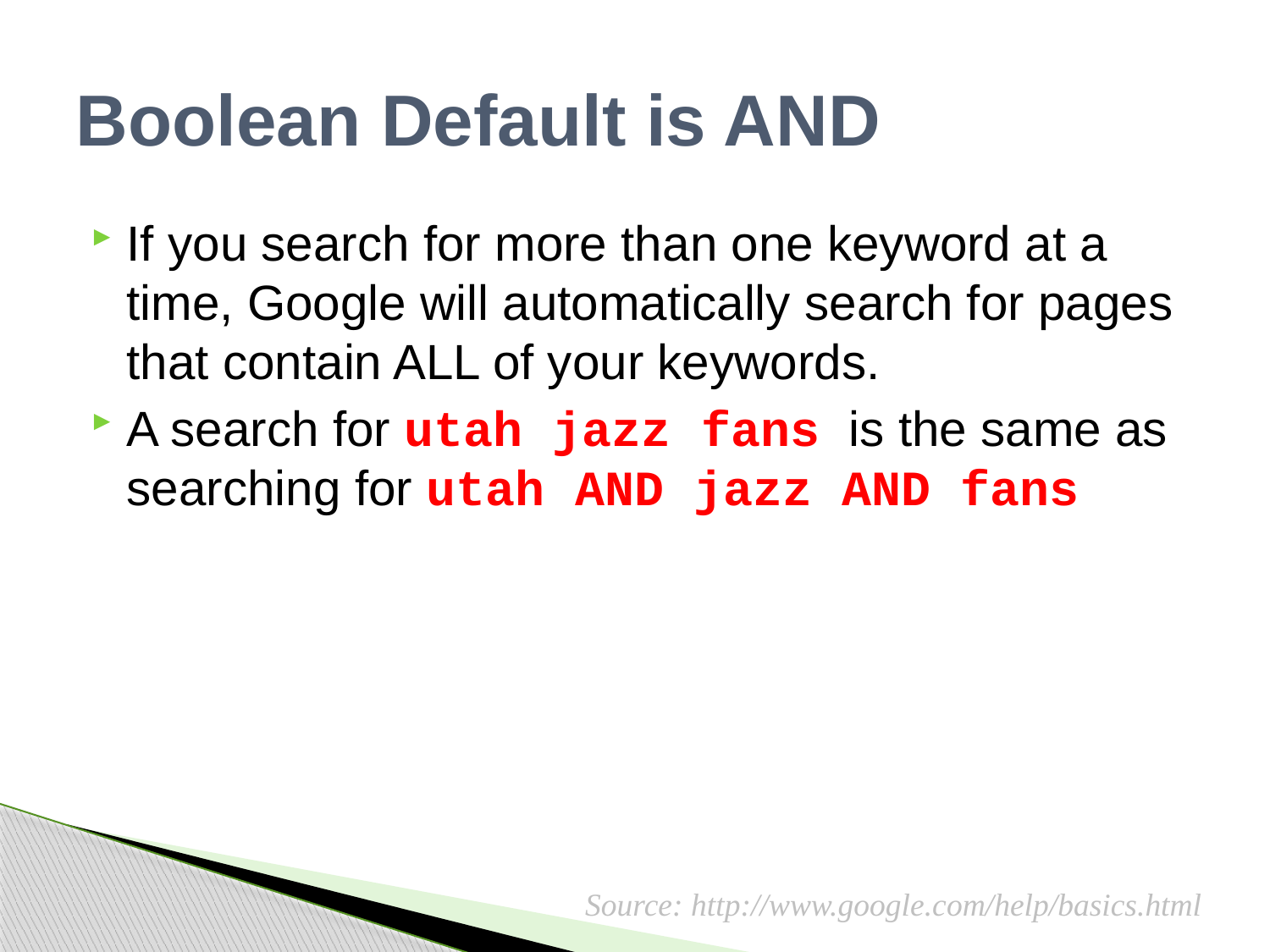

# Boolean Default is AND
If you search for more than one keyword at a time, Google will automatically search for pages that contain ALL of your keywords.
A search for utah jazz fans is the same as searching for utah AND jazz AND fans
Source: http://www.google.com/help/basics.html